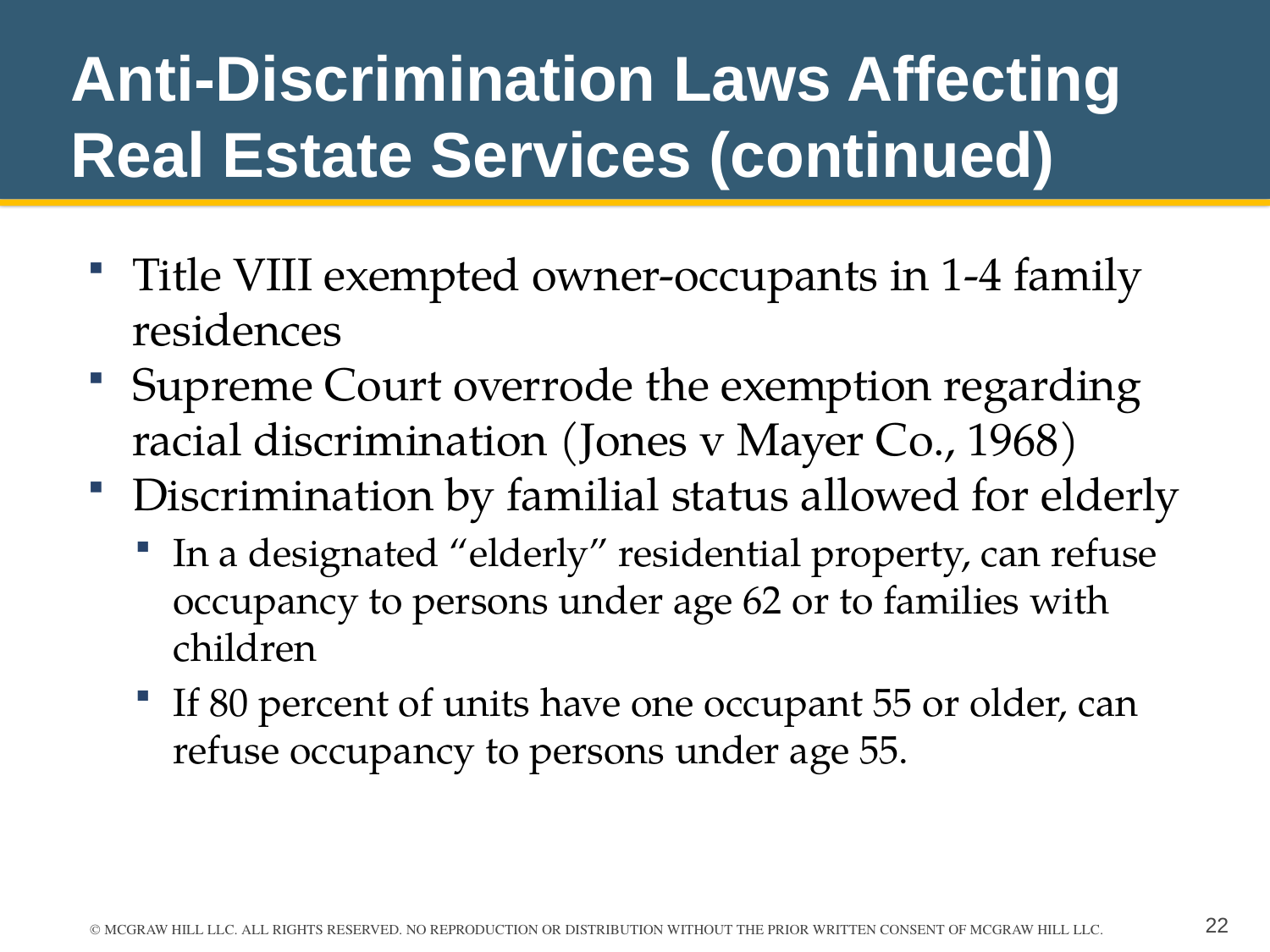

# Anti-Discrimination Laws Affecting Real Estate Services (continued)
Title VIII exempted owner-occupants in 1-4 family residences
Supreme Court overrode the exemption regarding racial discrimination (Jones v Mayer Co., 1968)
Discrimination by familial status allowed for elderly
In a designated “elderly” residential property, can refuse occupancy to persons under age 62 or to families with children
If 80 percent of units have one occupant 55 or older, can refuse occupancy to persons under age 55.
© MCGRAW HILL LLC. ALL RIGHTS RESERVED. NO REPRODUCTION OR DISTRIBUTION WITHOUT THE PRIOR WRITTEN CONSENT OF MCGRAW HILL LLC.
22